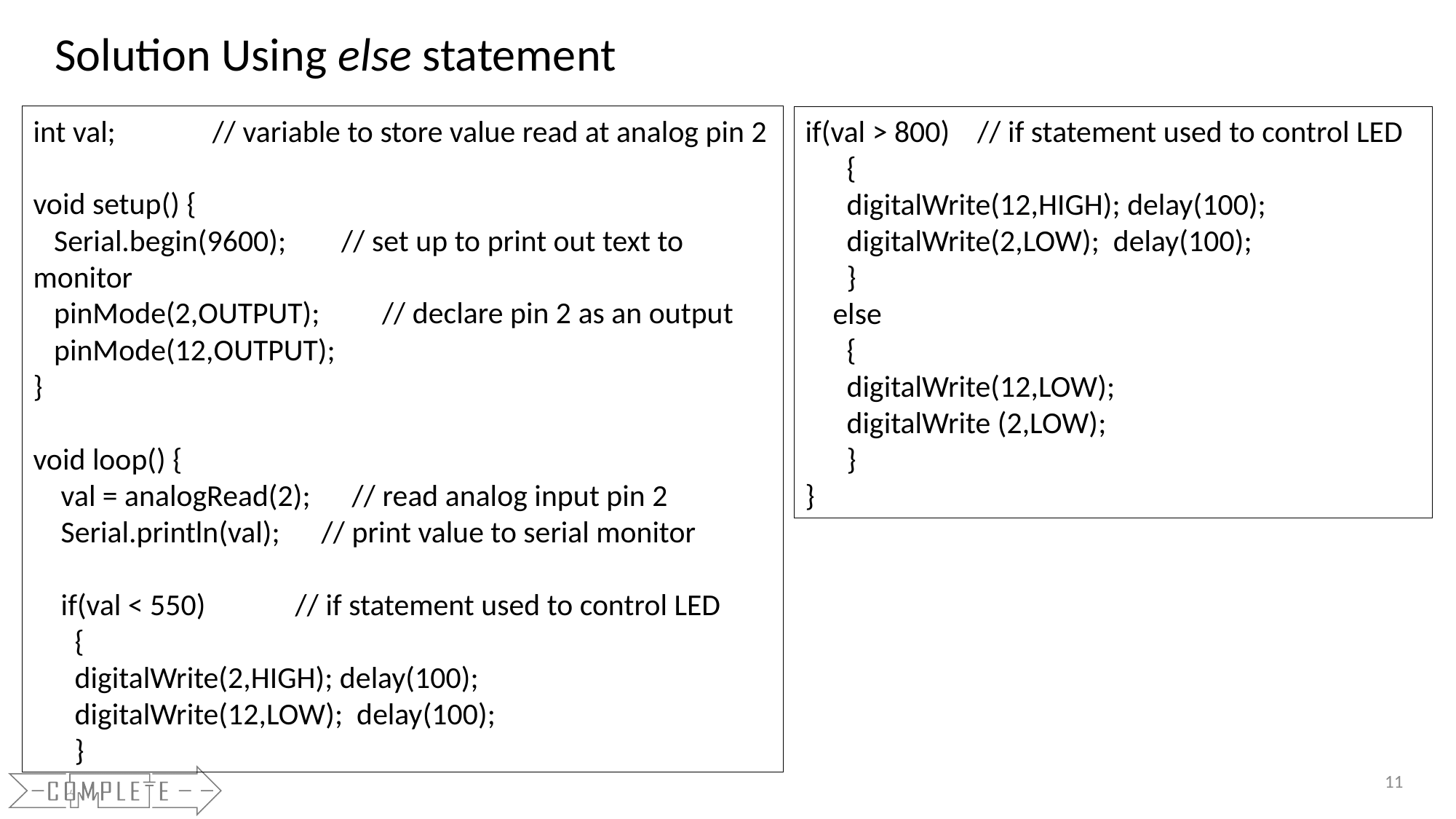

# Solution Using else statement
int val;              // variable to store value read at analog pin 2

void setup() {
   Serial.begin(9600);        // set up to print out text to monitor
   pinMode(2,OUTPUT);         // declare pin 2 as an output
   pinMode(12,OUTPUT);
}

void loop() {
    val = analogRead(2);      // read analog input pin 2
    Serial.println(val);      // print value to serial monitor

    if(val < 550)             // if statement used to control LED
      {
      digitalWrite(2,HIGH); delay(100);
      digitalWrite(12,LOW);  delay(100);
      }
if(val > 800)    // if statement used to control LED
      {
      digitalWrite(12,HIGH); delay(100);
      digitalWrite(2,LOW);  delay(100);
      }
    else
      {
      digitalWrite(12,LOW);
      digitalWrite (2,LOW);
      }
}
11